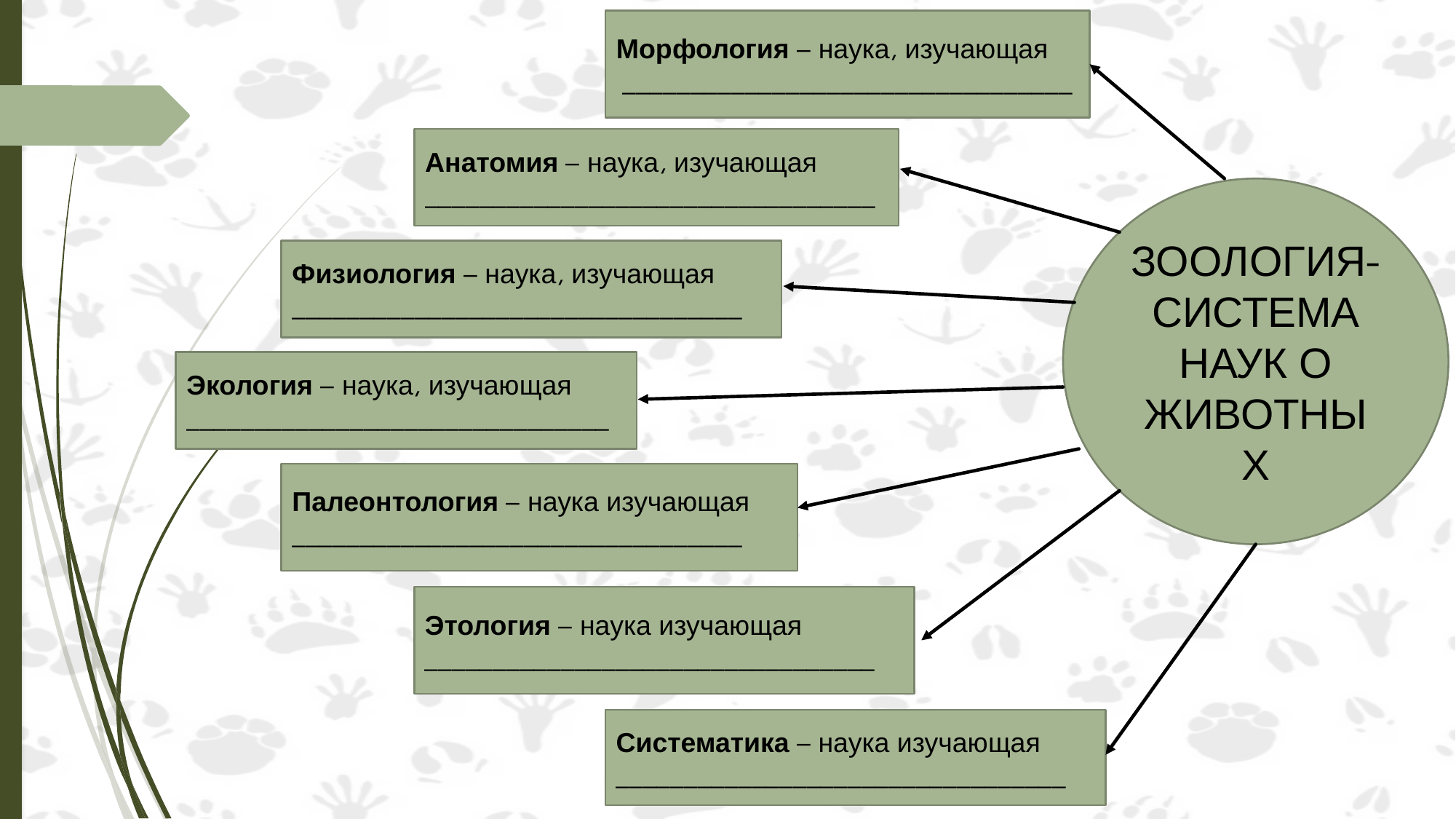

Морфология – наука, изучающая
_________________________________
Анатомия – наука, изучающая
_________________________________
ЗООЛОГИЯ- СИСТЕМА НАУК О ЖИВОТНЫХ
Физиология – наука, изучающая
_________________________________
Экология – наука, изучающая
_______________________________
Палеонтология – наука изучающая
_________________________________
Этология – наука изучающая
_________________________________
Систематика – наука изучающая
_________________________________